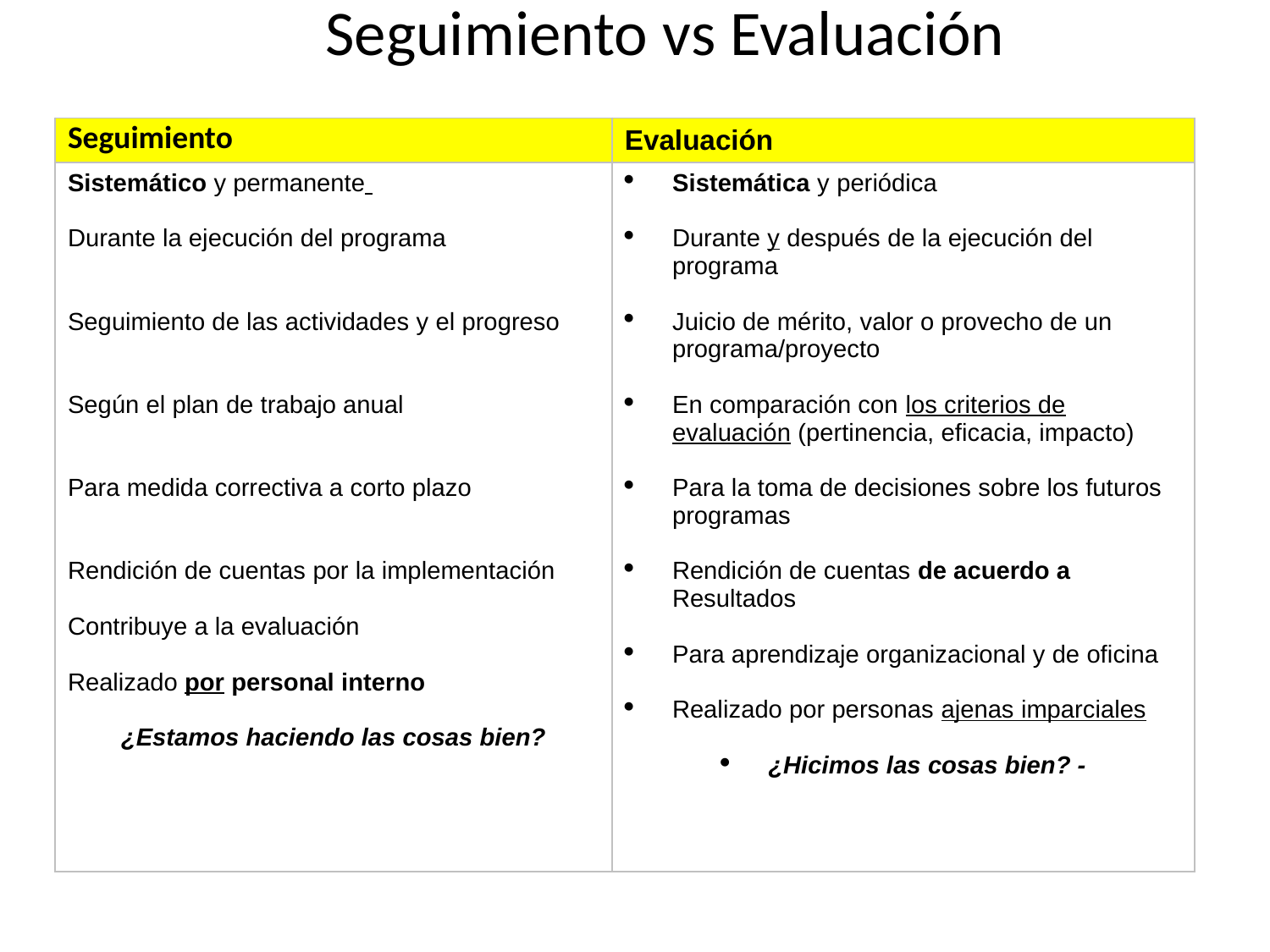

# Seguimiento vs Evaluación
| Seguimiento | Evaluación |
| --- | --- |
| Sistemático y permanente Durante la ejecución del programa Seguimiento de las actividades y el progreso Según el plan de trabajo anual Para medida correctiva a corto plazo Rendición de cuentas por la implementación Contribuye a la evaluación Realizado por personal interno ¿Estamos haciendo las cosas bien? | Sistemática y periódica Durante y después de la ejecución del programa Juicio de mérito, valor o provecho de un programa/proyecto En comparación con los criterios de evaluación (pertinencia, eficacia, impacto) Para la toma de decisiones sobre los futuros programas Rendición de cuentas de acuerdo a Resultados Para aprendizaje organizacional y de oficina Realizado por personas ajenas imparciales ¿Hicimos las cosas bien? - |